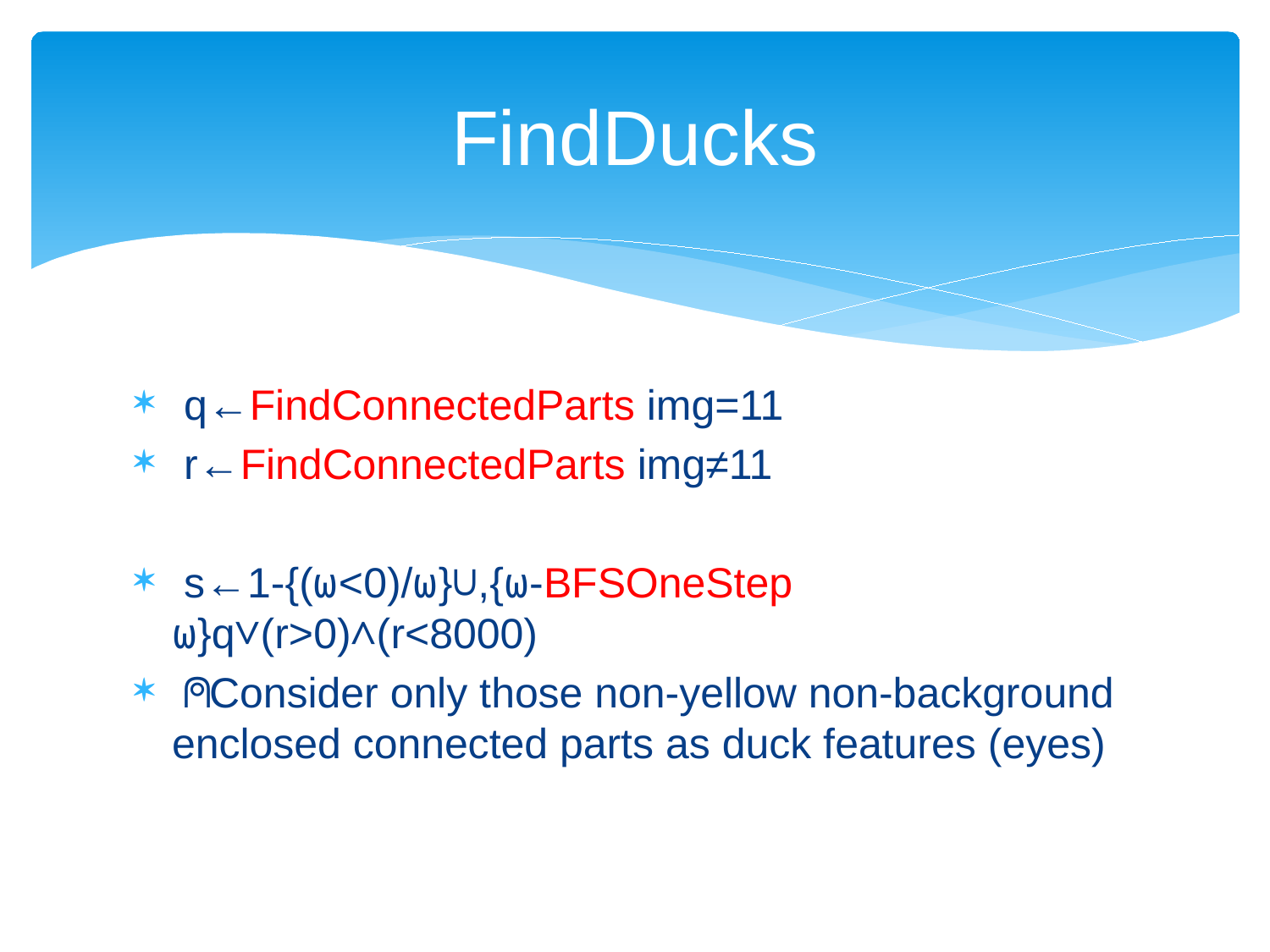

# FindDucks
 q←FindConnectedParts img=11
 r←FindConnectedParts img≠11

 s←1-{(⍵<0)/⍵}∪,{⍵-BFSOneStep ⍵}q∨(r>0)∧(r<8000)
⍝ Consider only those non-yellow non-background enclosed connected parts as duck features (eyes)